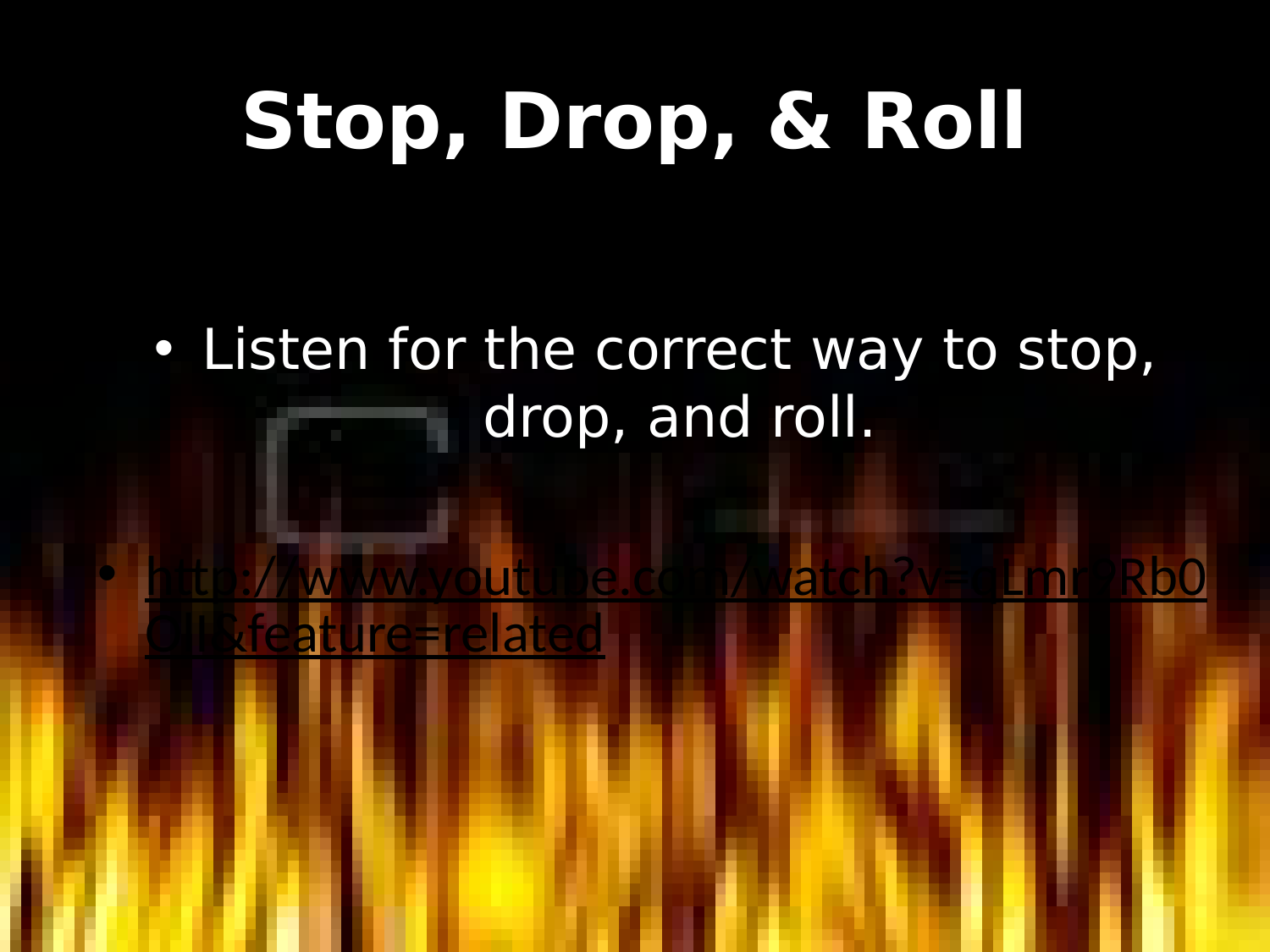

# Stop, Drop, & Roll
Listen for the correct way to stop, drop, and roll.

http://www.youtube.com/watch?v=qLmr9Rb0OlI&feature=related